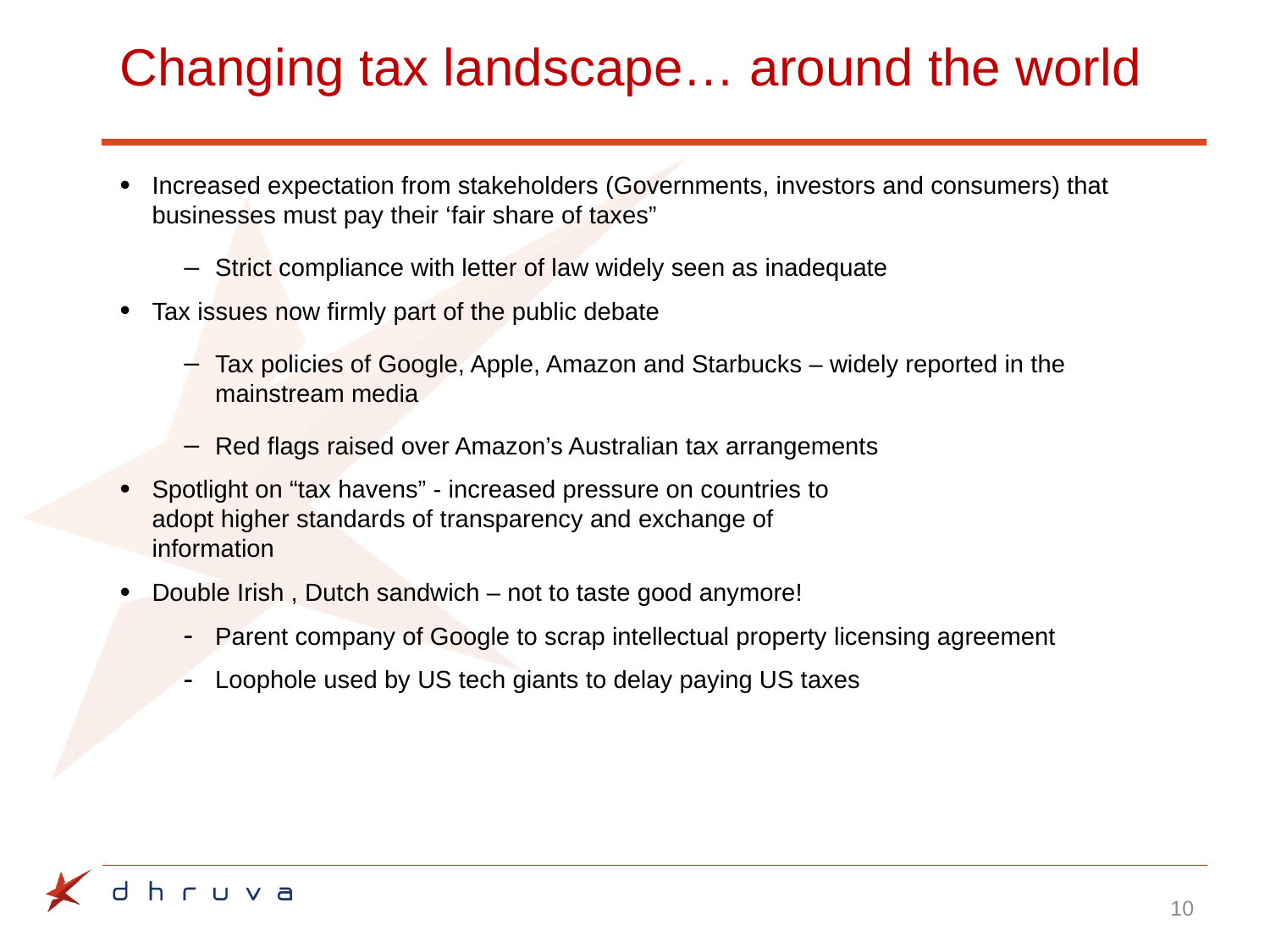

# Changing tax landscape… around the world
Increased expectation from stakeholders (Governments, investors and consumers) that businesses must pay their ‘fair share of taxes”
Strict compliance with letter of law widely seen as inadequate
Tax issues now firmly part of the public debate
Tax policies of Google, Apple, Amazon and Starbucks – widely reported in the mainstream media
Red flags raised over Amazon’s Australian tax arrangements
Spotlight on “tax havens” - increased pressure on countries to
adopt higher standards of transparency and exchange of
information
Double Irish , Dutch sandwich – not to taste good anymore!
Parent company of Google to scrap intellectual property licensing agreement
Loophole used by US tech giants to delay paying US taxes
10